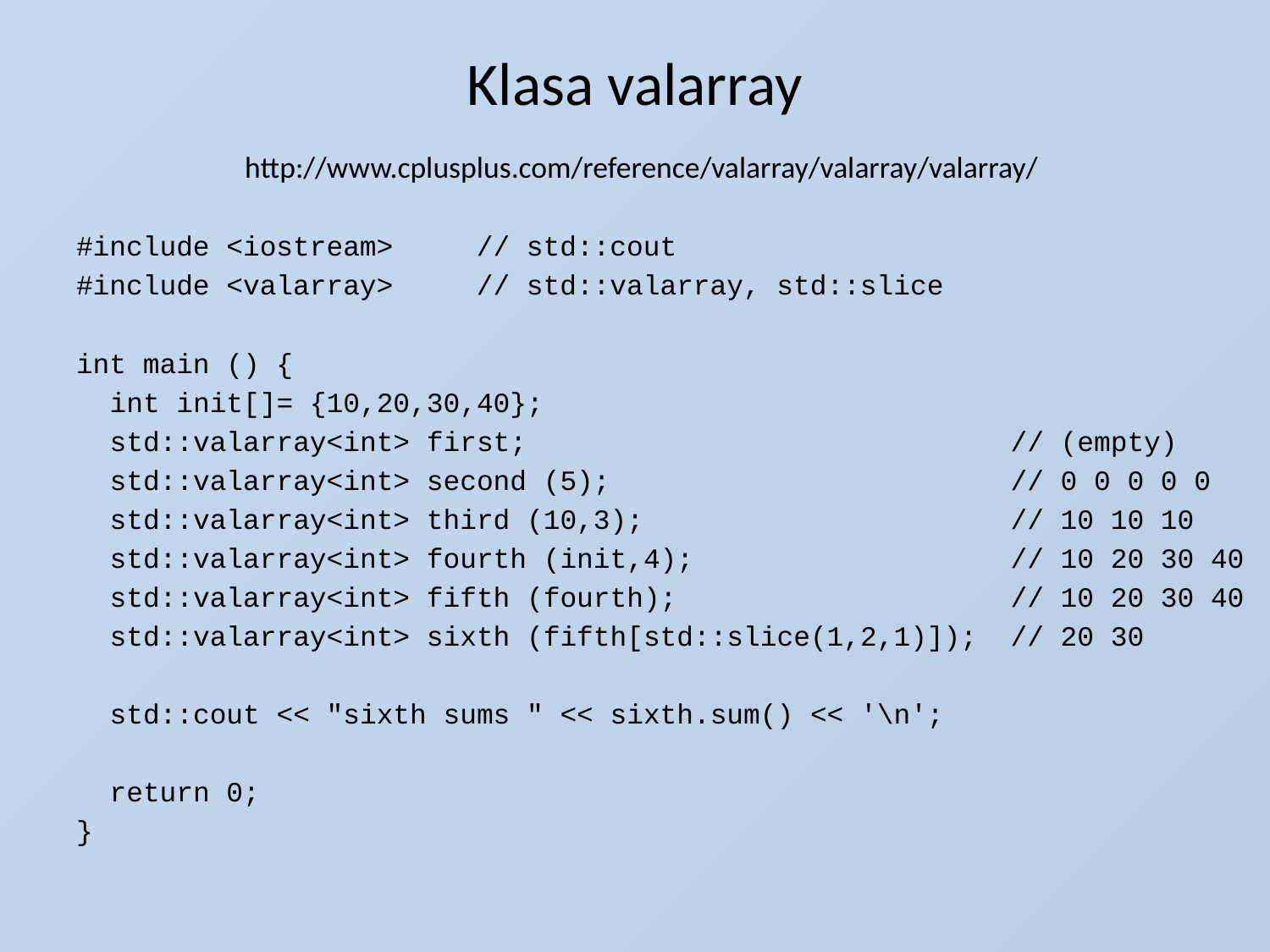

# Klasa valarray http://www.cplusplus.com/reference/valarray/valarray/valarray/
#include <iostream>     // std::cout
#include <valarray>     // std::valarray, std::slice

int main () {
  int init[]= {10,20,30,40};
  std::valarray<int> first;                             // (empty)
  std::valarray<int> second (5);                        // 0 0 0 0 0
  std::valarray<int> third (10,3);                      // 10 10 10
  std::valarray<int> fourth (init,4);                   // 10 20 30 40
  std::valarray<int> fifth (fourth);                    // 10 20 30 40
  std::valarray<int> sixth (fifth[std::slice(1,2,1)]);  // 20 30

  std::cout << "sixth sums " << sixth.sum() << '\n';

  return 0;
}